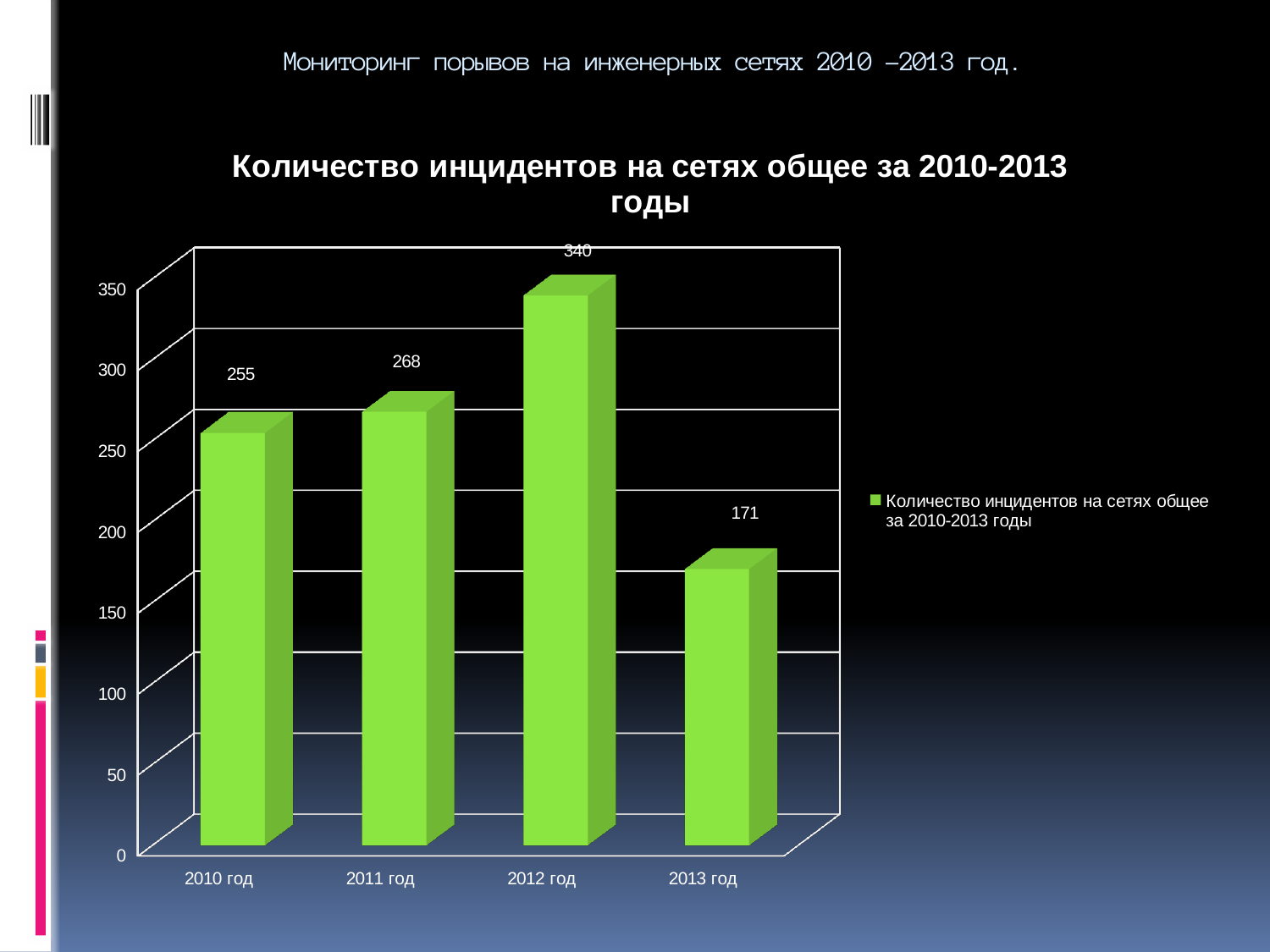

# Мониторинг порывов на инженерных сетях 2010 -2013 год.

[unsupported chart]